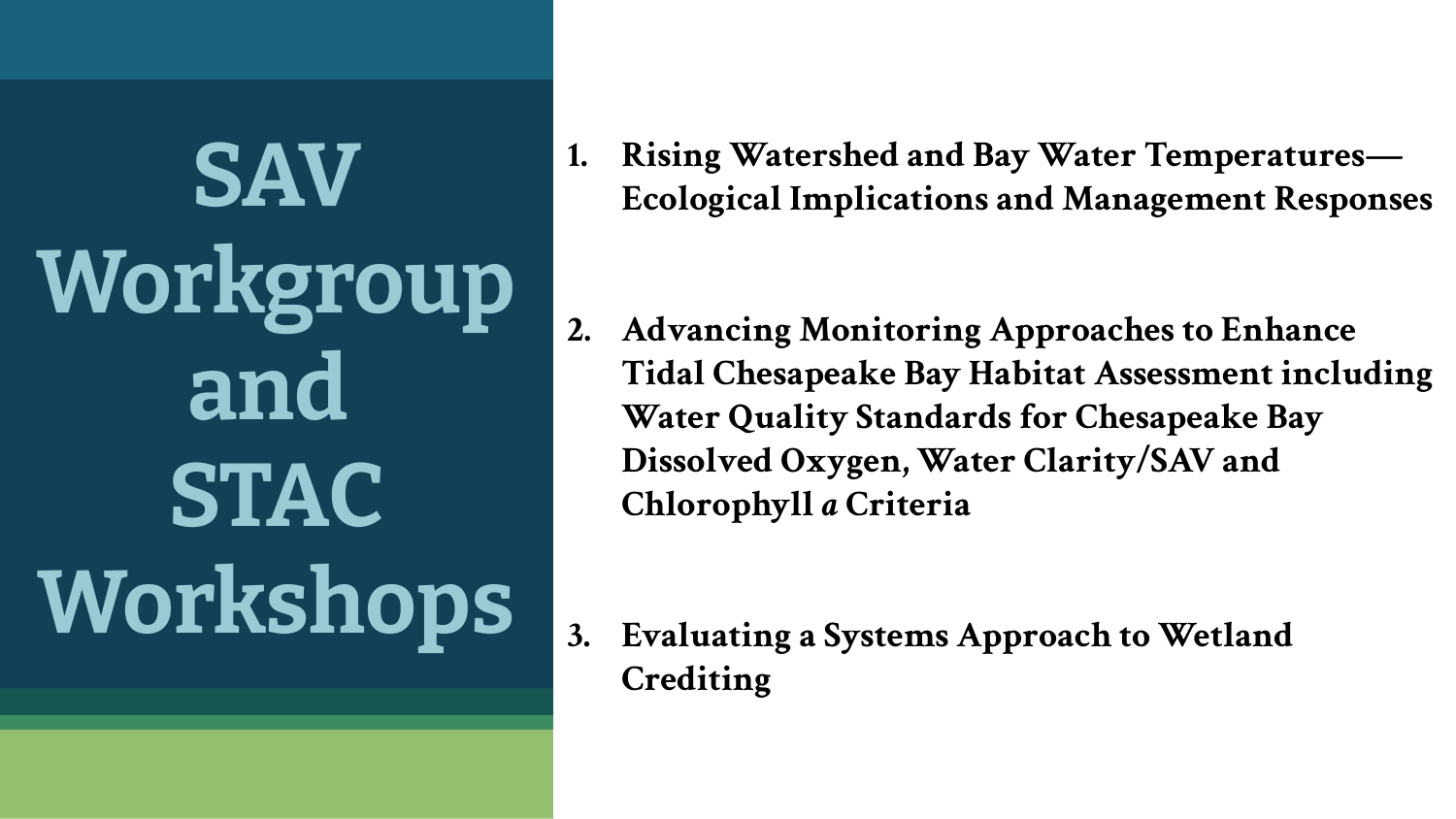

SAV Workgroup and
STAC Workshops
Rising Watershed and Bay Water Temperatures—Ecological Implications and Management Responses

Advancing Monitoring Approaches to Enhance Tidal Chesapeake Bay Habitat Assessment including Water Quality Standards for Chesapeake Bay Dissolved Oxygen, Water Clarity/SAV and Chlorophyll a Criteria

Evaluating a Systems Approach to Wetland Crediting